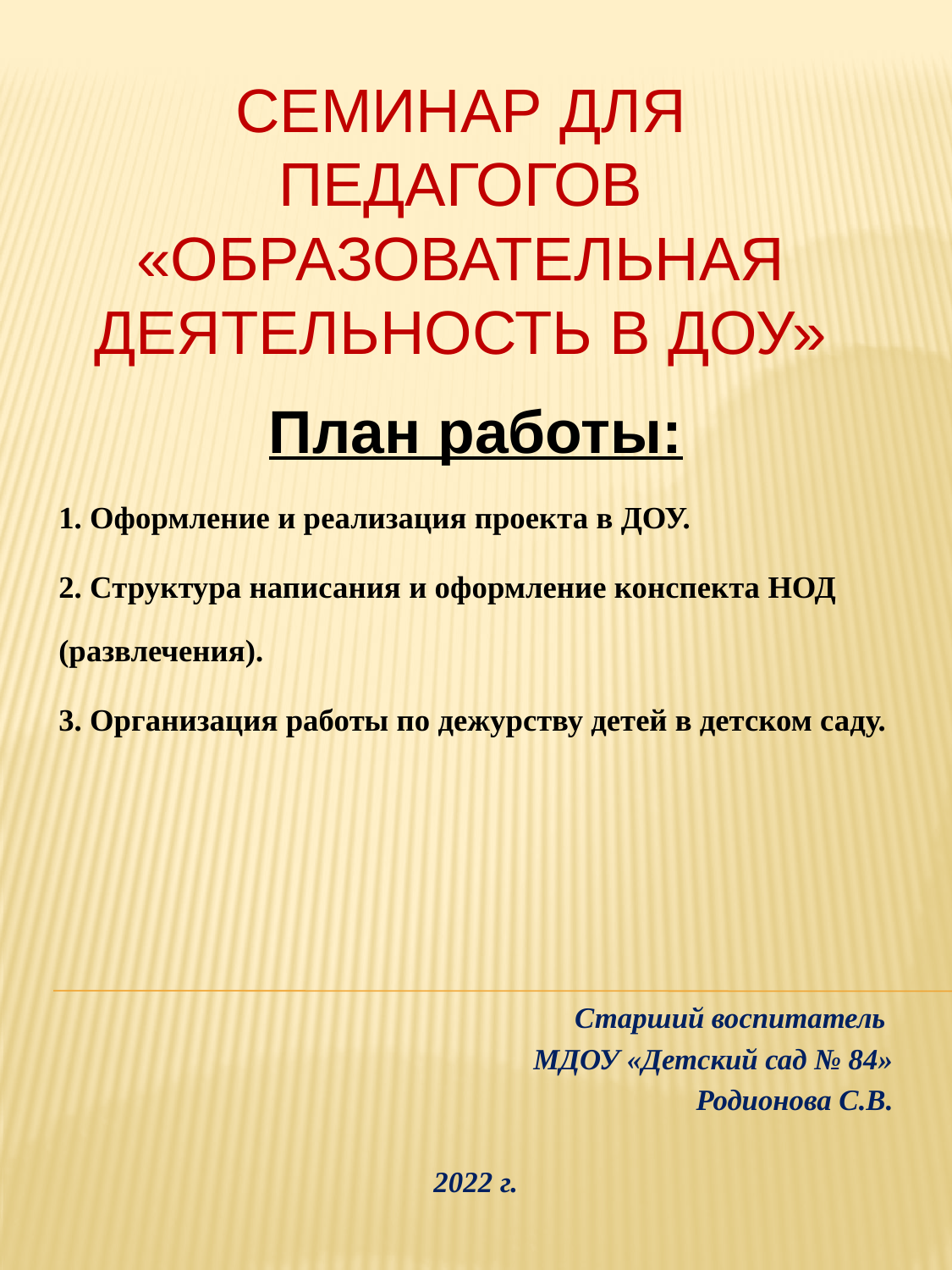

# Семинар для педагогов «Образовательная деятельность в ДОУ»
План работы:
1. Оформление и реализация проекта в ДОУ.
2. Структура написания и оформление конспекта НОД (развлечения).
3. Организация работы по дежурству детей в детском саду.

Старший воспитатель
МДОУ «Детский сад № 84»
Родионова С.В.

2022 г.